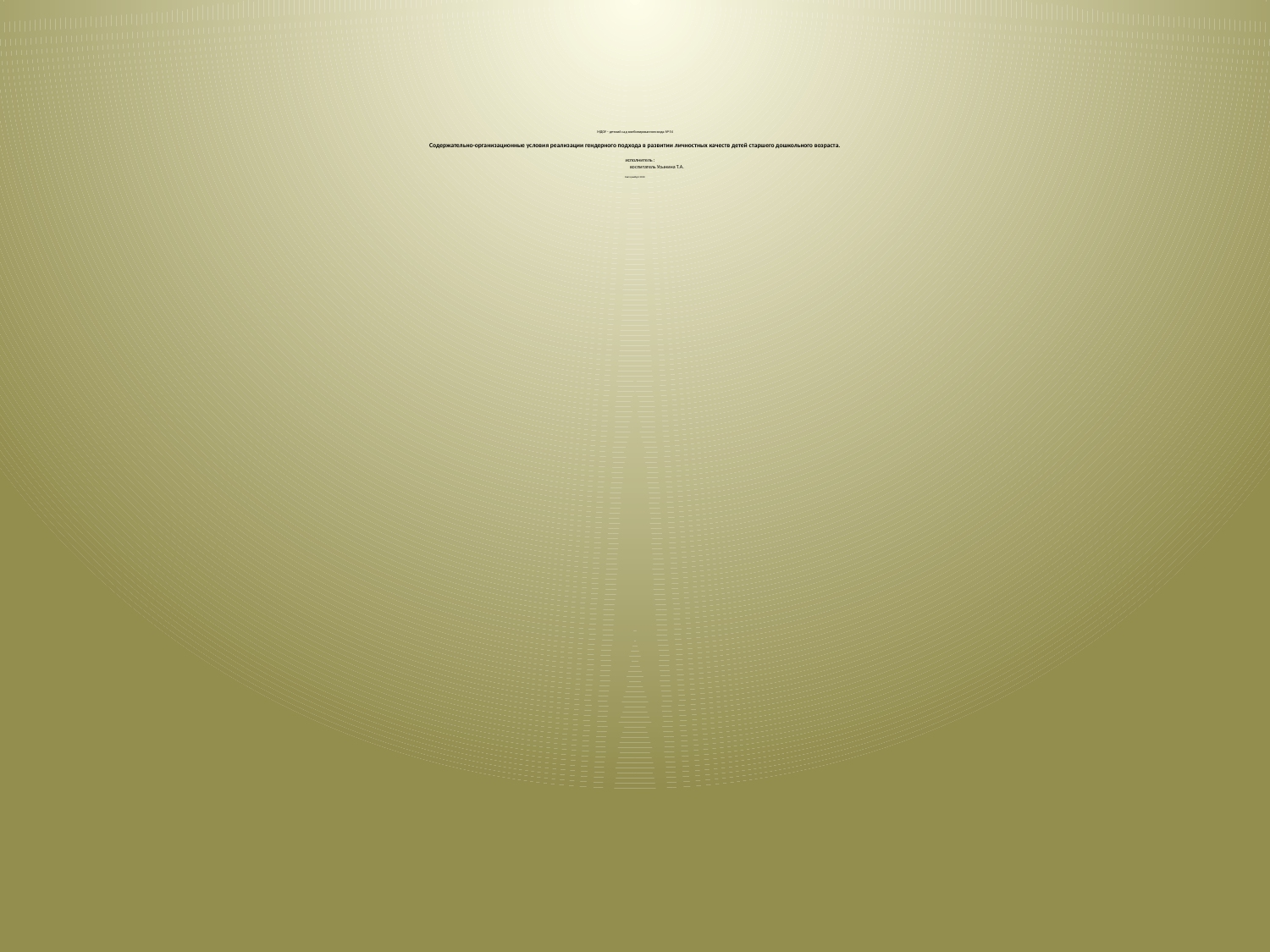

# МДОУ – детский сад комбинированного вида № 54 Содержательно-организационные условия реализации гендерного подхода в развитии личностных качеств детей старшего дошкольного возраста. исполнитель : воспитатель Усынина Т.А. Екатеринбург 2010